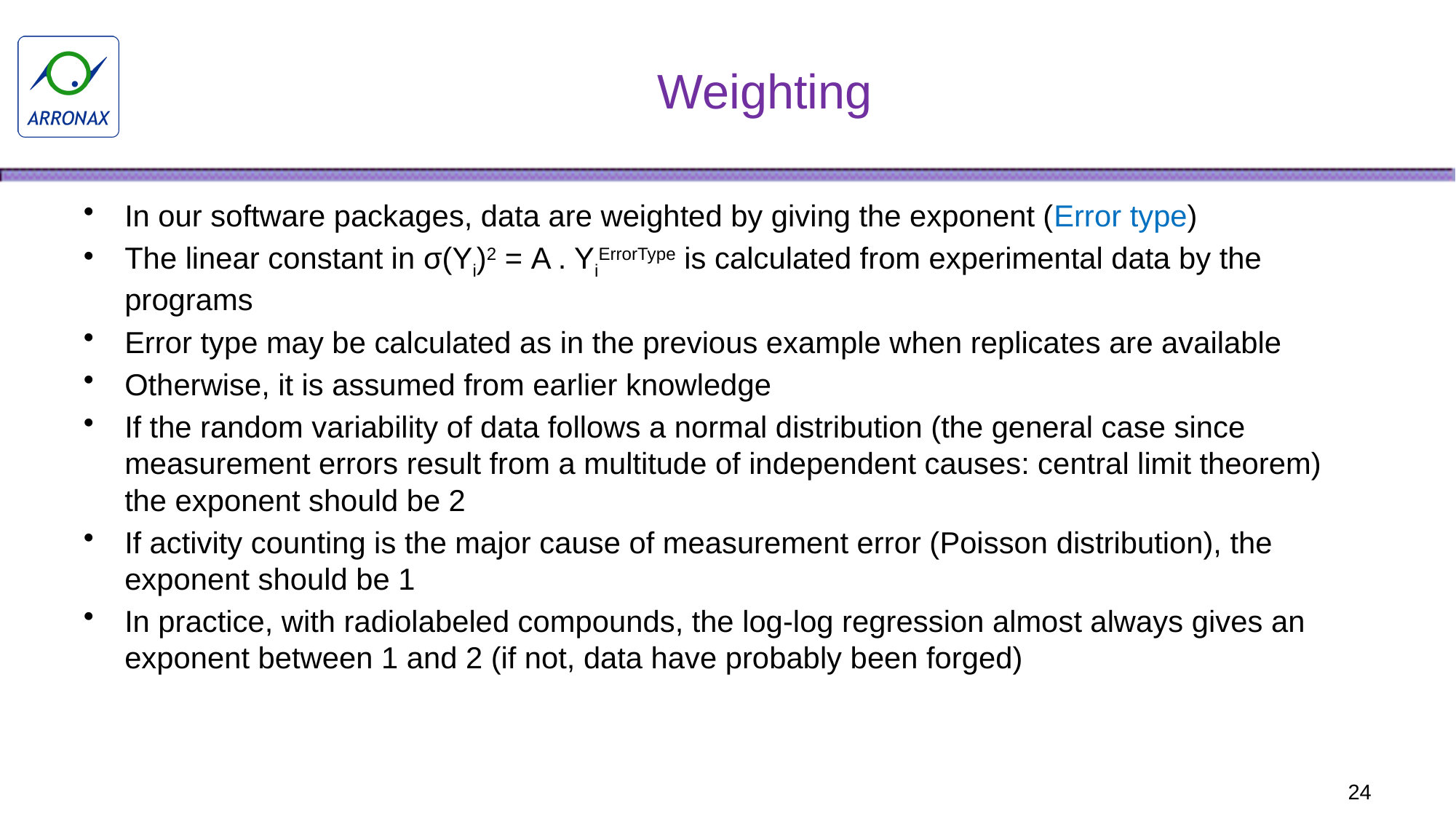

# Weighting
In our software packages, data are weighted by giving the exponent (Error type)
The linear constant in σ(Yi)2 = A . YiErrorType is calculated from experimental data by the programs
Error type may be calculated as in the previous example when replicates are available
Otherwise, it is assumed from earlier knowledge
If the random variability of data follows a normal distribution (the general case since measurement errors result from a multitude of independent causes: central limit theorem) the exponent should be 2
If activity counting is the major cause of measurement error (Poisson distribution), the exponent should be 1
In practice, with radiolabeled compounds, the log-log regression almost always gives an exponent between 1 and 2 (if not, data have probably been forged)
24